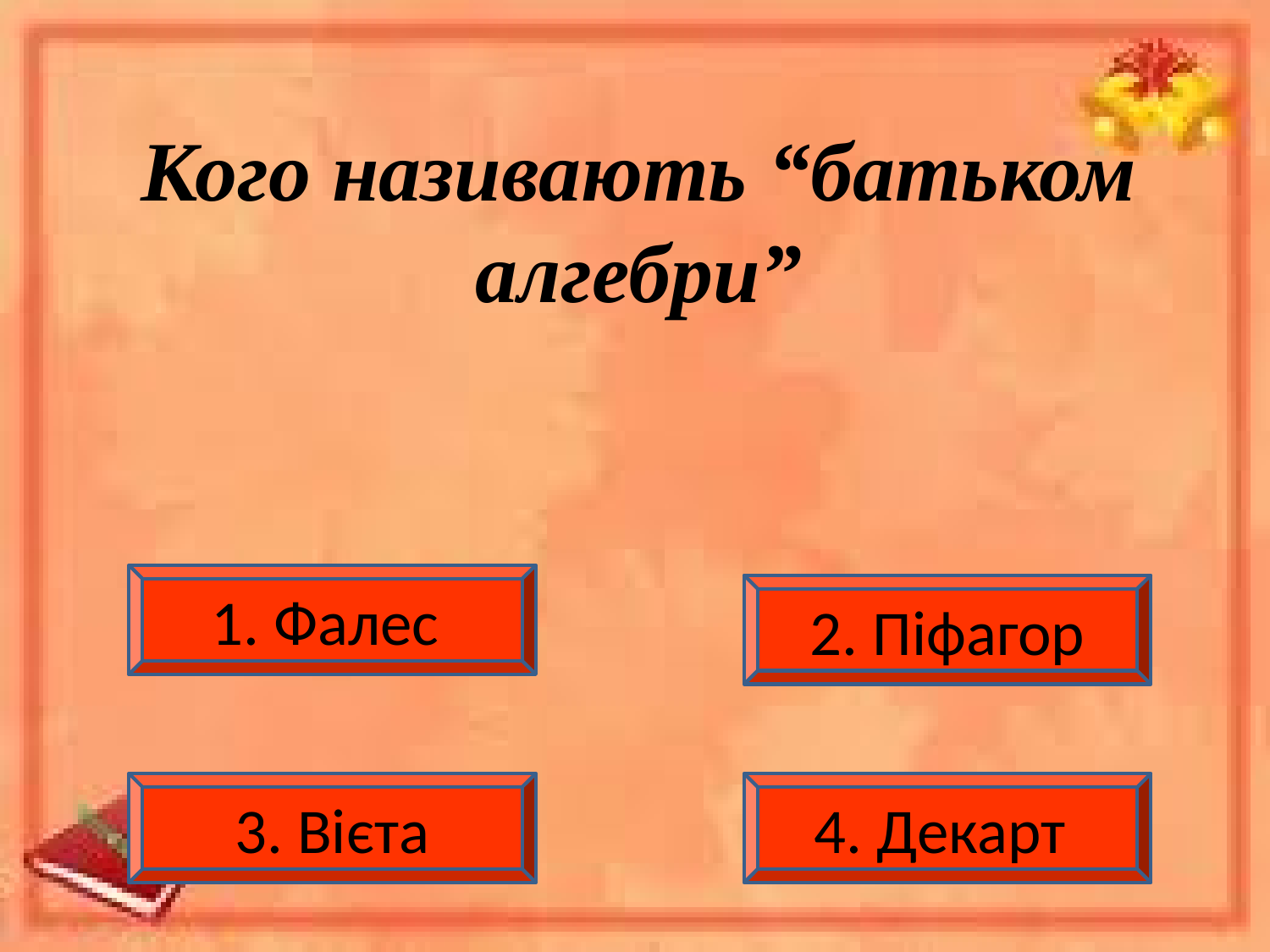

# Кого називають “батьком алгебри”
1. Фалес
2. Піфагор
3. Вієта
4. Декарт